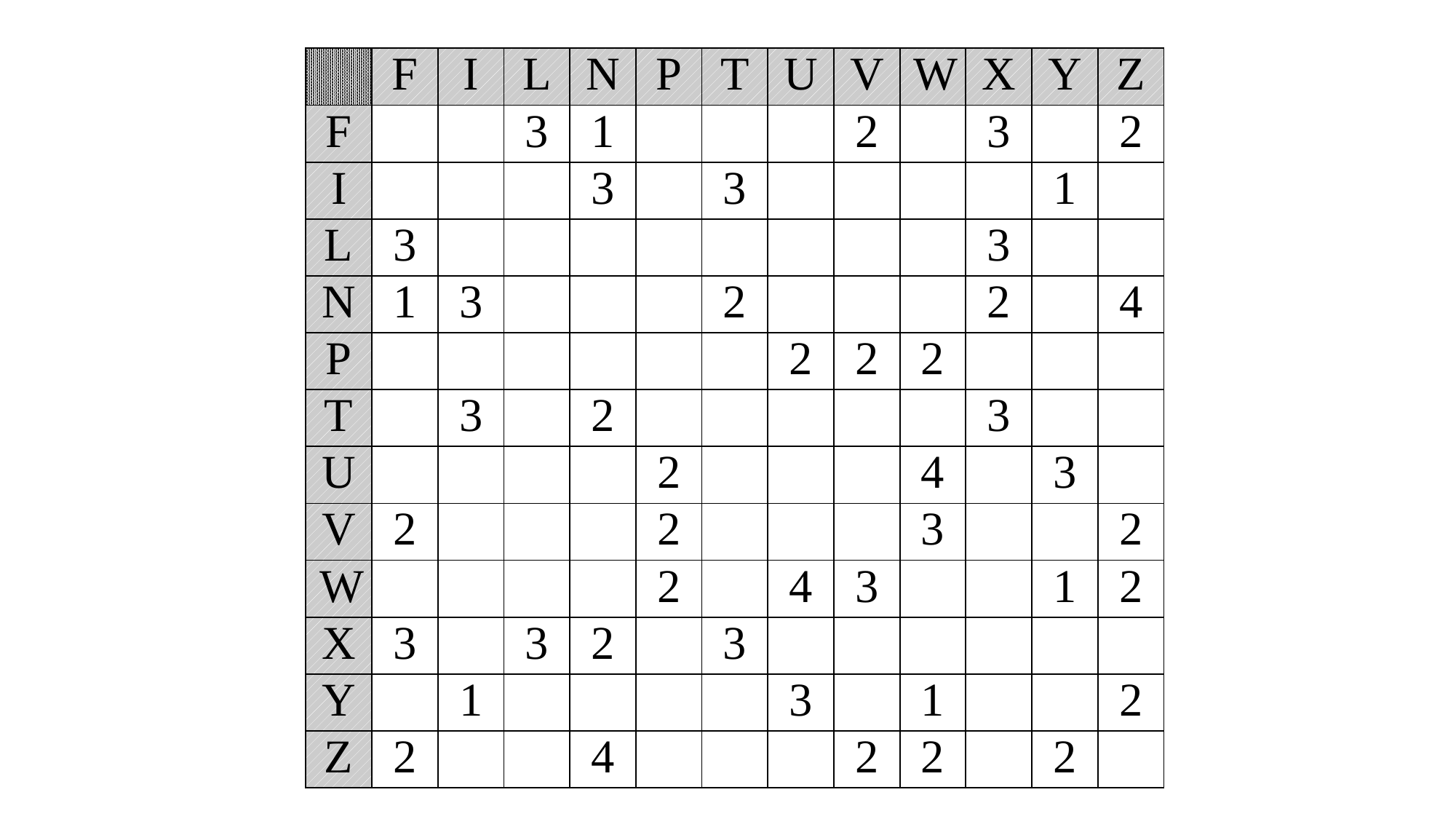

|  | F | I | L | N | P | T | U | V | W | X | Y | Z |
| --- | --- | --- | --- | --- | --- | --- | --- | --- | --- | --- | --- | --- |
| F |  |  | 3 | 1 |  |  |  | 2 |  | 3 |  | 2 |
| I |  |  |  | 3 |  | 3 |  |  |  |  | 1 |  |
| L | 3 |  |  |  |  |  |  |  |  | 3 |  |  |
| N | 1 | 3 |  |  |  | 2 |  |  |  | 2 |  | 4 |
| P |  |  |  |  |  |  | 2 | 2 | 2 |  |  |  |
| T |  | 3 |  | 2 |  |  |  |  |  | 3 |  |  |
| U |  |  |  |  | 2 |  |  |  | 4 |  | 3 |  |
| V | 2 |  |  |  | 2 |  |  |  | 3 |  |  | 2 |
| W |  |  |  |  | 2 |  | 4 | 3 |  |  | 1 | 2 |
| X | 3 |  | 3 | 2 |  | 3 |  |  |  |  |  |  |
| Y |  | 1 |  |  |  |  | 3 |  | 1 |  |  | 2 |
| Z | 2 |  |  | 4 |  |  |  | 2 | 2 |  | 2 |  |